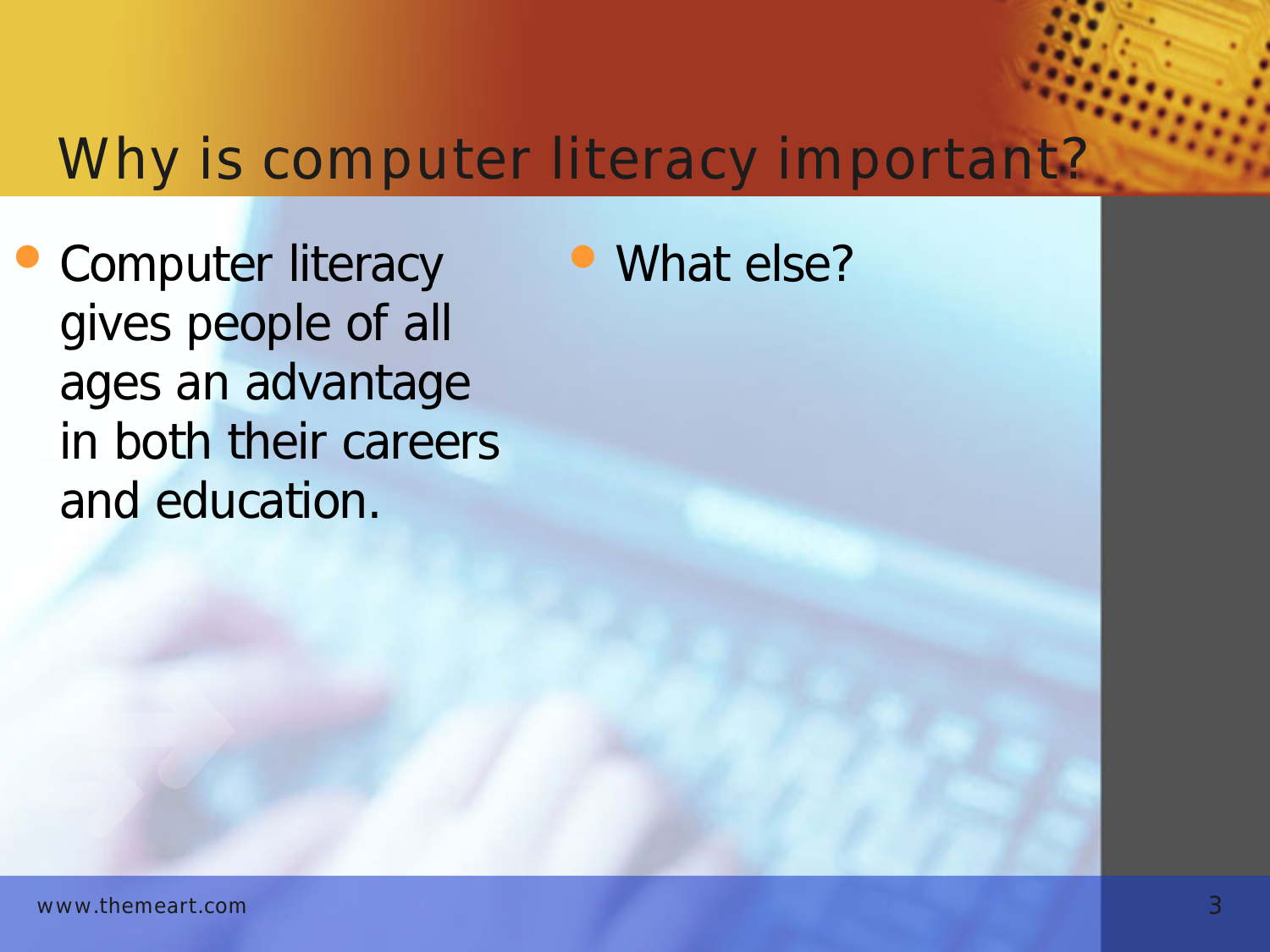

# Why is computer literacy important?
Computer literacy    gives people of all   ages an advantage   in both their careers and education.

What else?